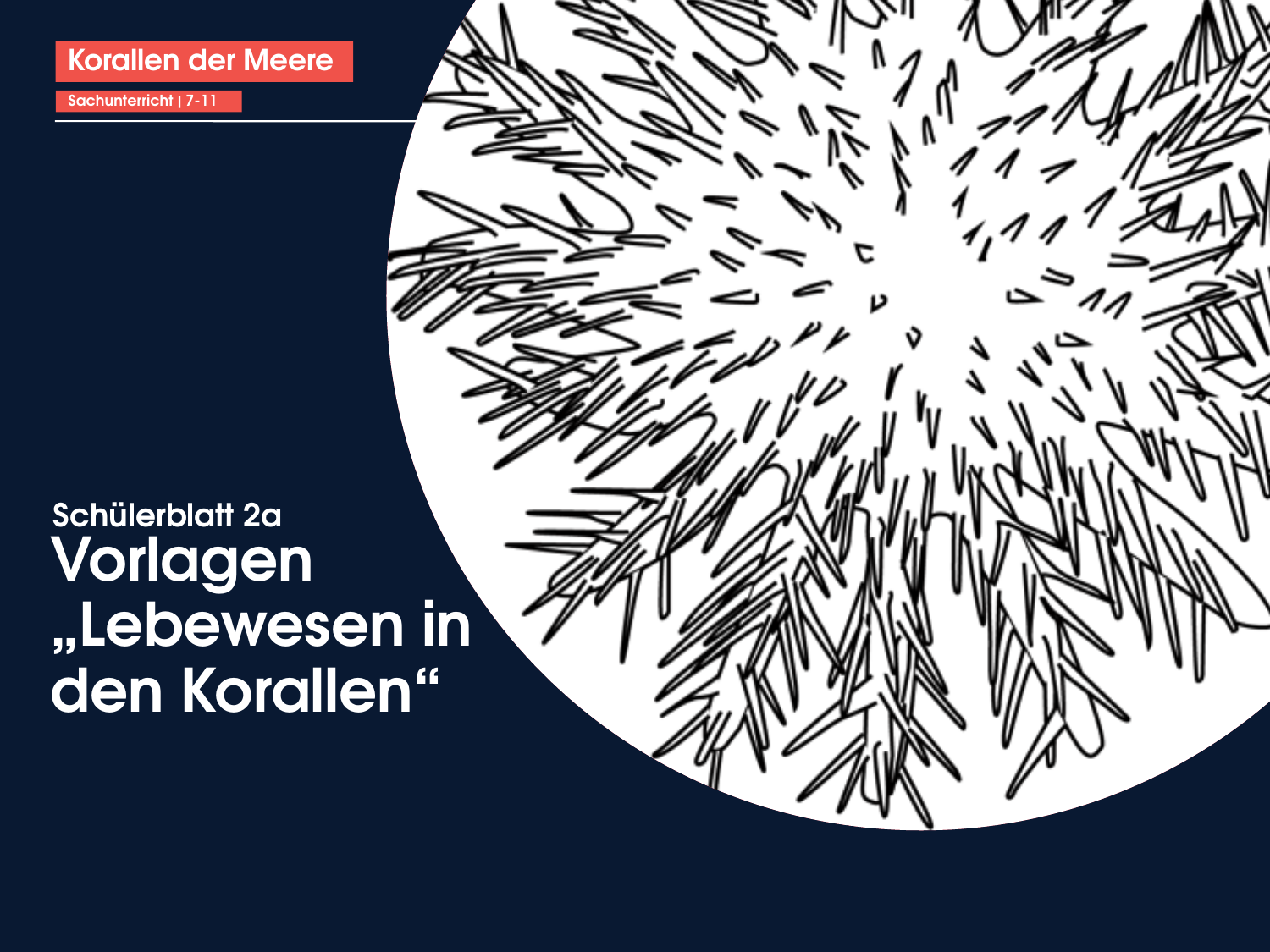

Korallen der Meere
Sachunterricht | 7-11
Schülerblatt 2a
Vorlagen „Lebewesen in den Korallen“